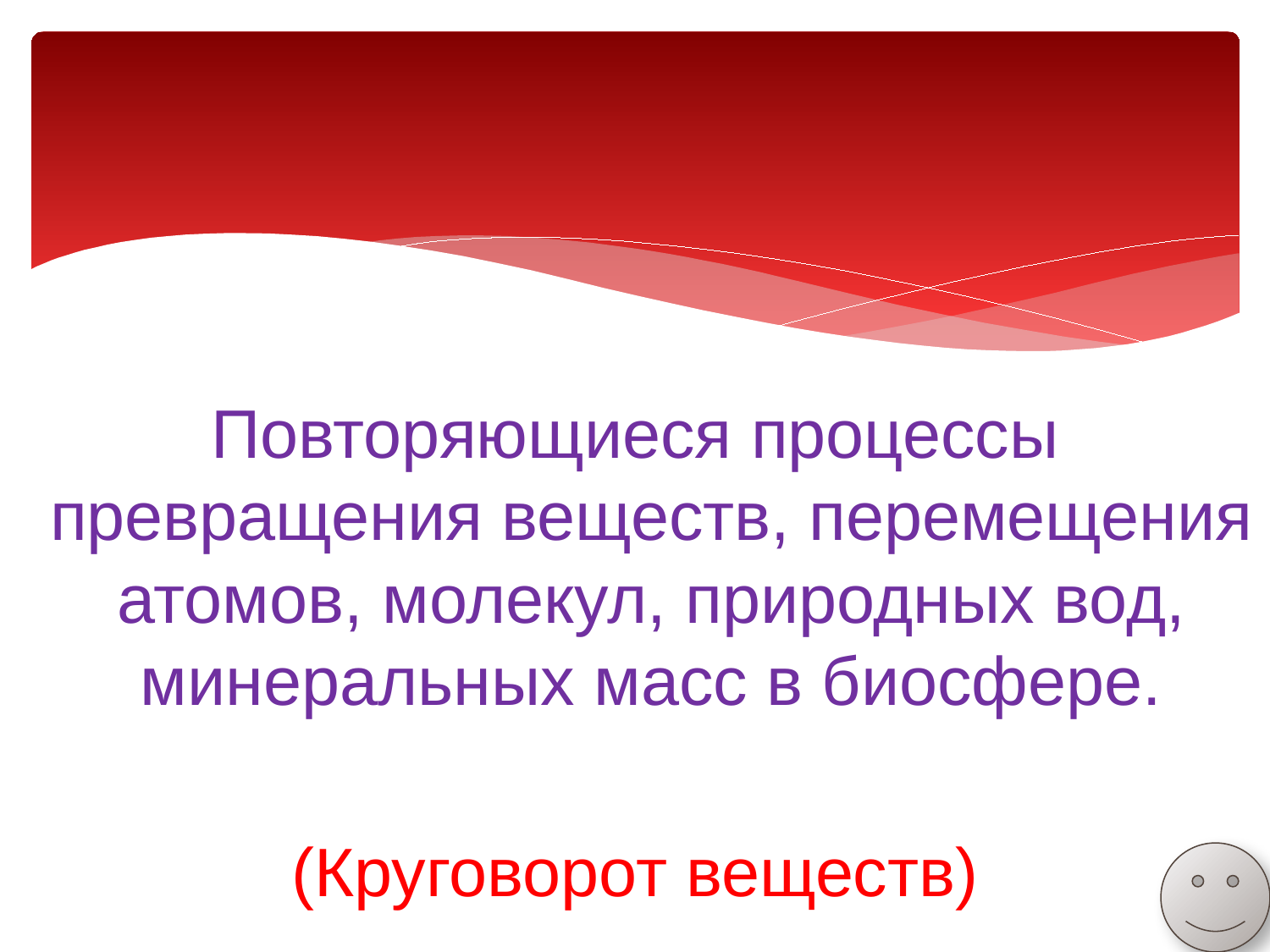

Повторяющиеся процессы превращения веществ, перемещения атомов, молекул, природных вод, минеральных масс в биосфере.

(Круговорот веществ)
#